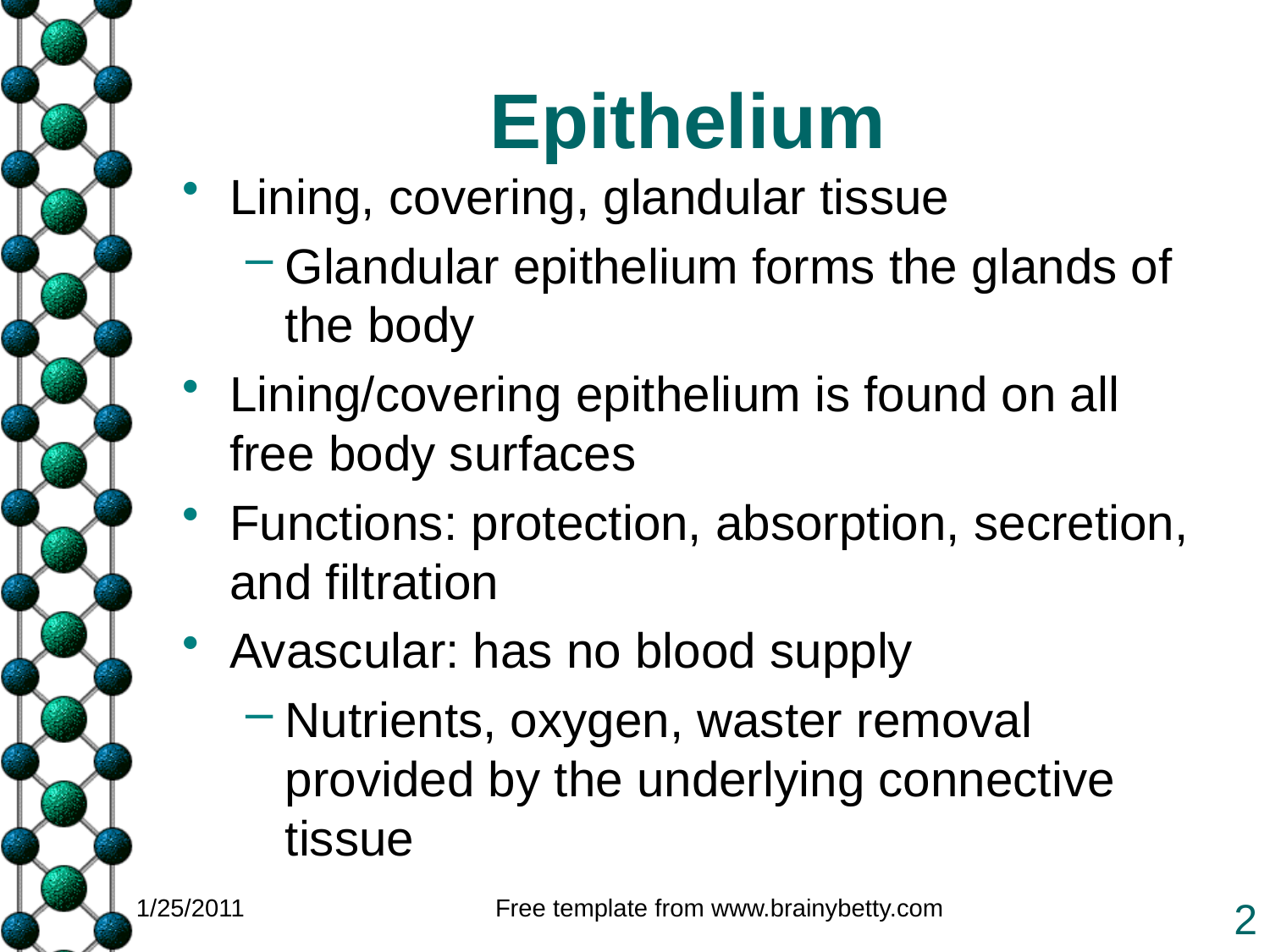

# Epithelium
Lining, covering, glandular tissue
Glandular epithelium forms the glands of the body
Lining/covering epithelium is found on all free body surfaces
Functions: protection, absorption, secretion, and filtration
Avascular: has no blood supply
Nutrients, oxygen, waster removal provided by the underlying connective tissue
1/25/2011
Free template from www.brainybetty.com
2